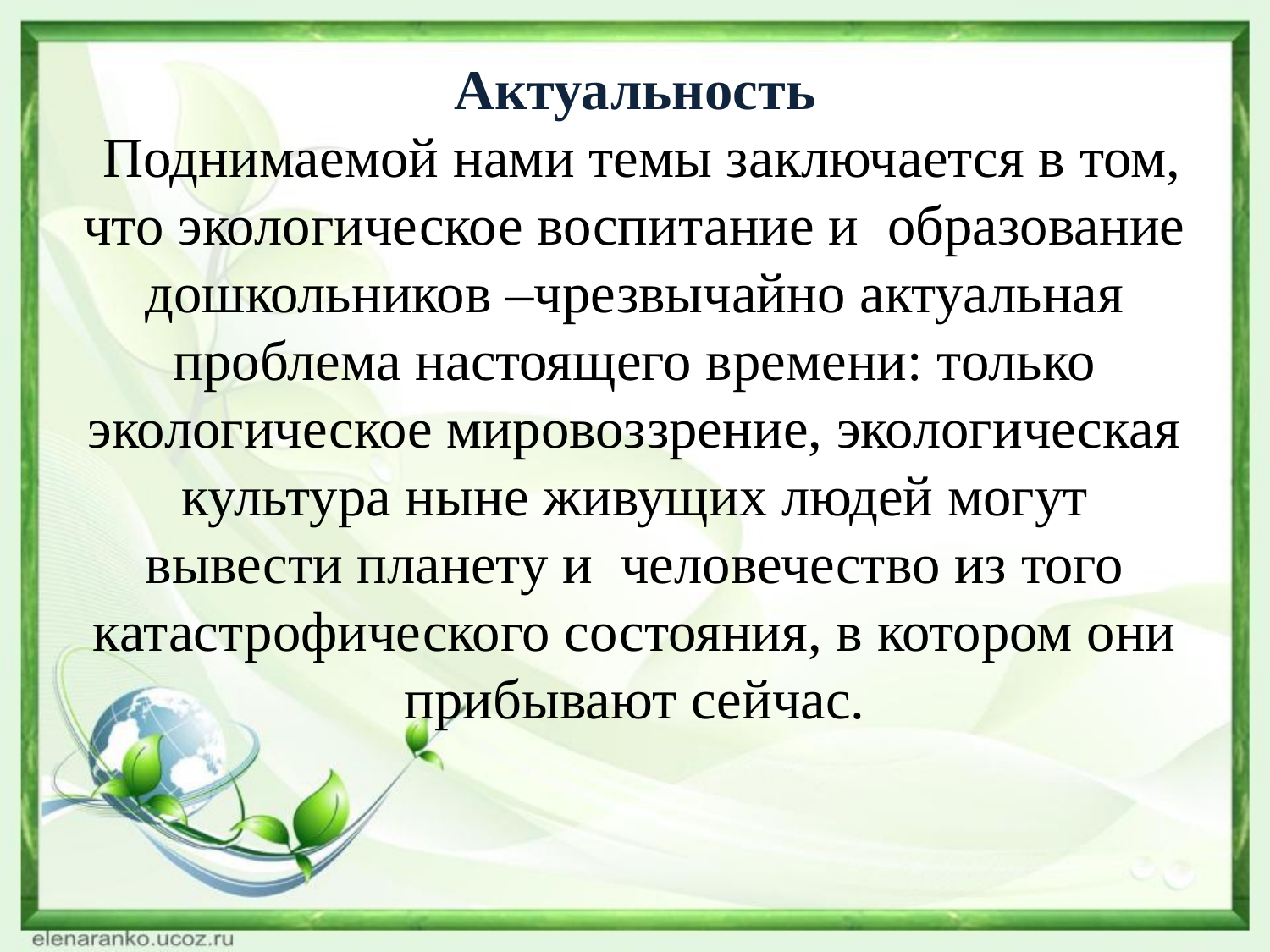

# Актуальность Поднимаемой нами темы заключается в том, что экологическое воспитание и  образование дошкольников –чрезвычайно актуальная проблема настоящего времени: только экологическое мировоззрение, экологическая культура ныне живущих людей могут вывести планету и  человечество из того катастрофического состояния, в котором они прибывают сейчас.